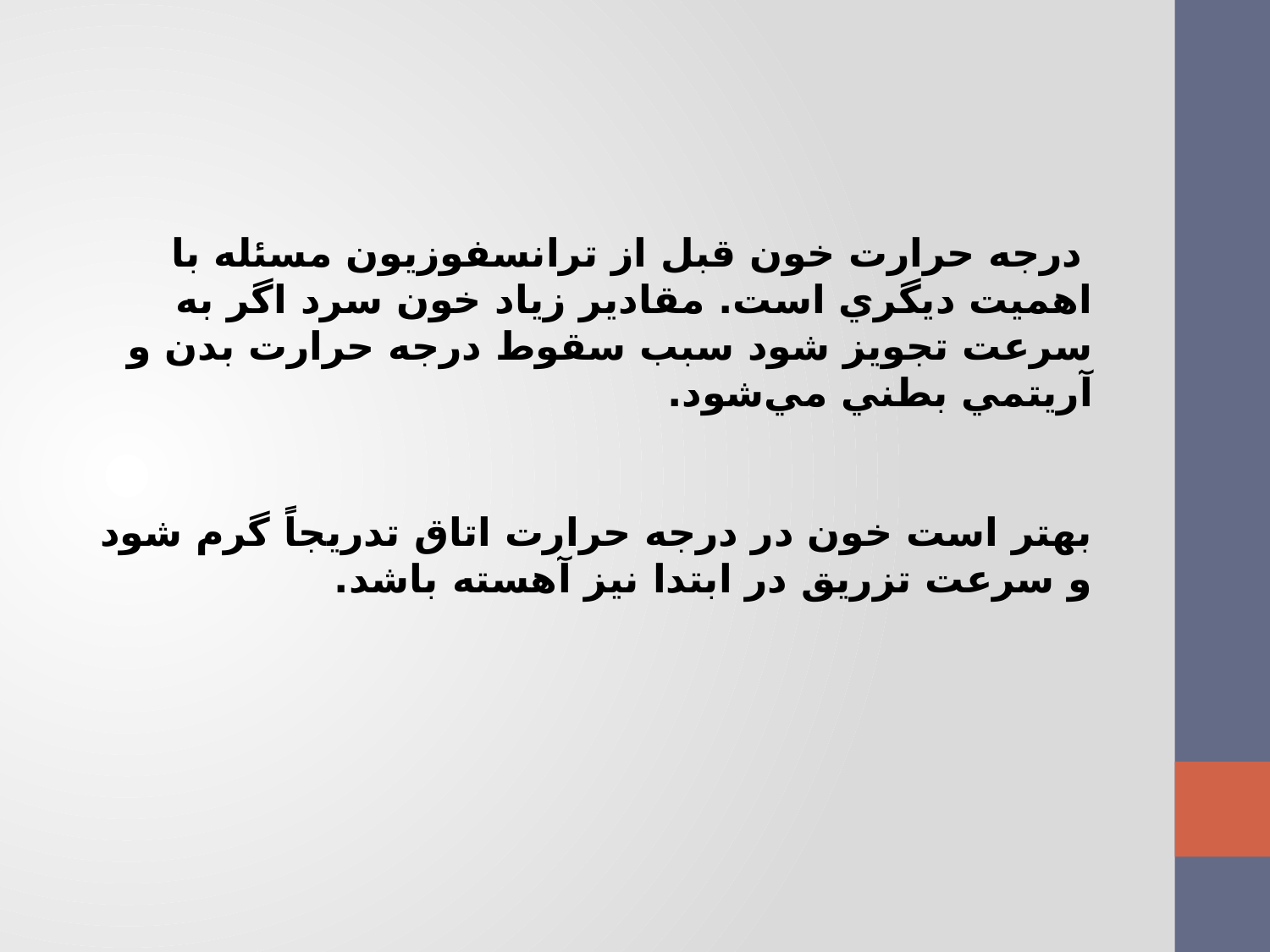

#
 درجه حرارت خون قبل از ترانسفوزيون مسئله با اهميت ديگري است. مقادير زياد خون سرد اگر به سرعت تجويز شود سبب سقوط درجه حرارت بدن و آريتمي بطني مي‌شود.
بهتر است خون در درجه حرارت اتاق تدريجاً گرم شود و سرعت تزريق در ابتدا نيز آهسته باشد.